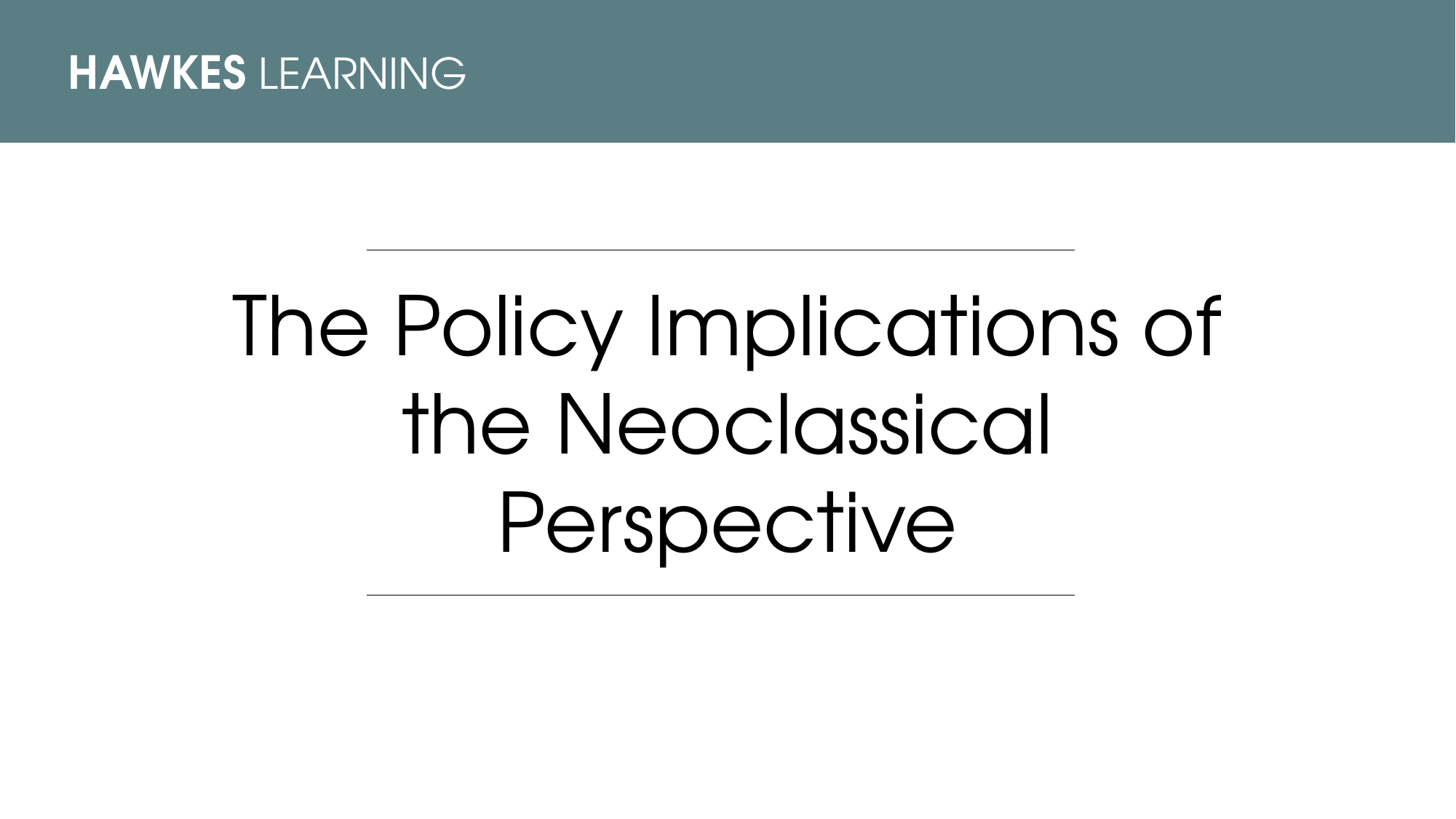

HAWKES LEARNING
The Policy Implications of the Neoclassical Perspective